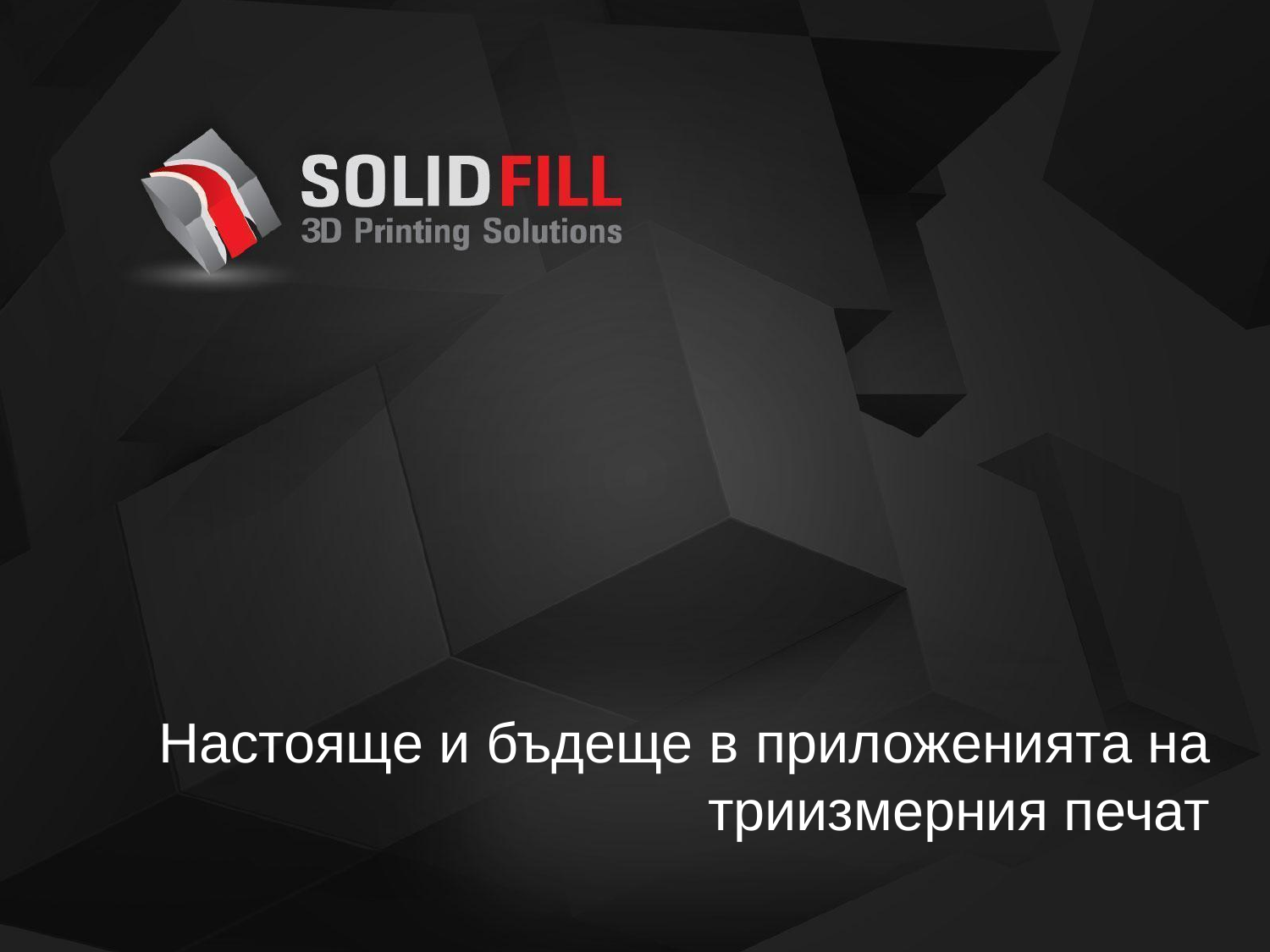

Настояще и бъдеще в приложенията на триизмерния печат